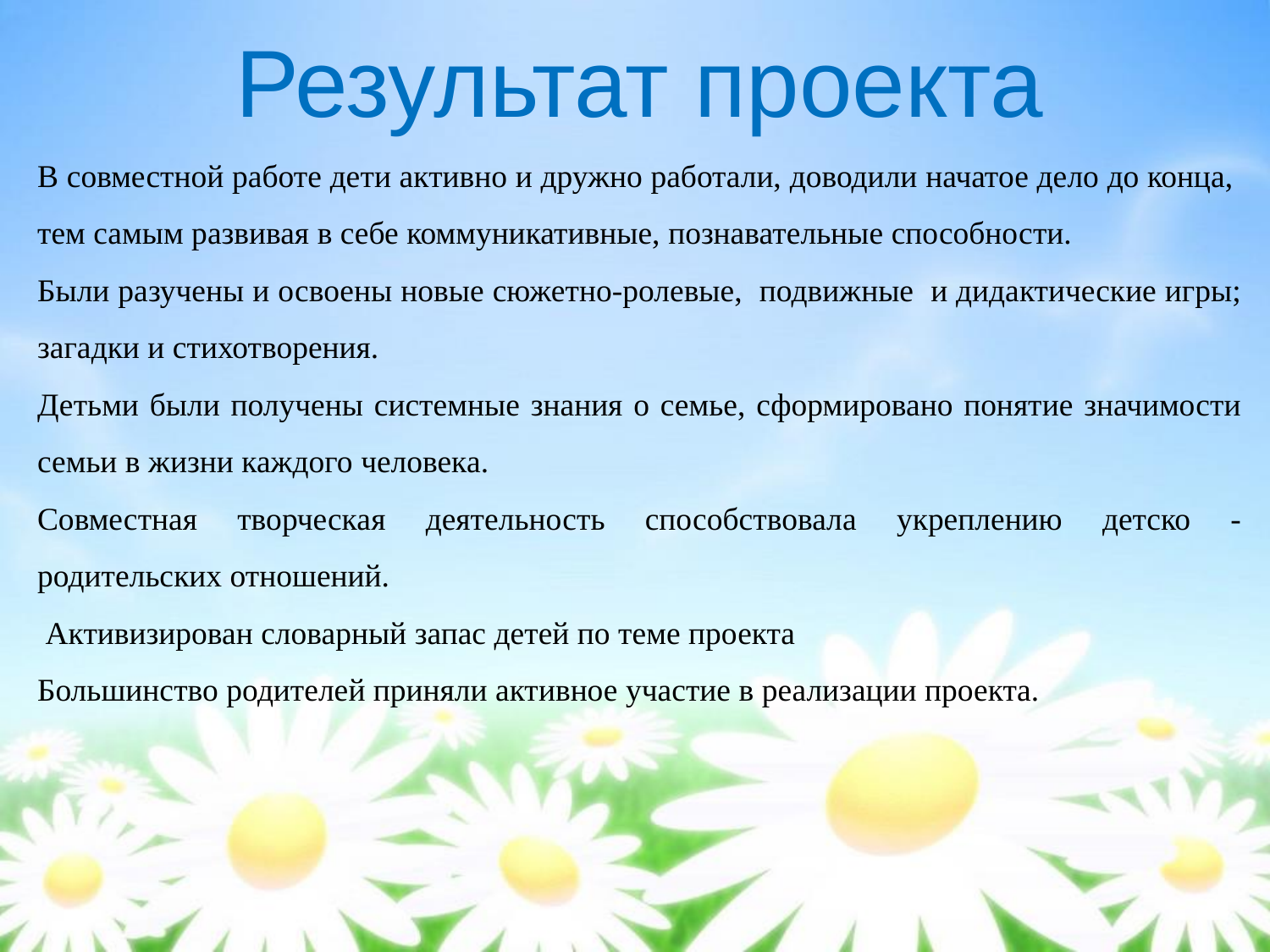

Результат проекта
В совместной работе дети активно и дружно работали, доводили начатое дело до конца,  тем самым развивая в себе коммуникативные, познавательные способности.
Были разучены и освоены новые сюжетно-ролевые,  подвижные  и дидактические игры; загадки и стихотворения.
Детьми были получены системные знания о семье, сформировано понятие значимости семьи в жизни каждого человека.
Совместная творческая деятельность способствовала укреплению детско - родительских отношений.
 Активизирован словарный запас детей по теме проекта
Большинство родителей приняли активное участие в реализации проекта.